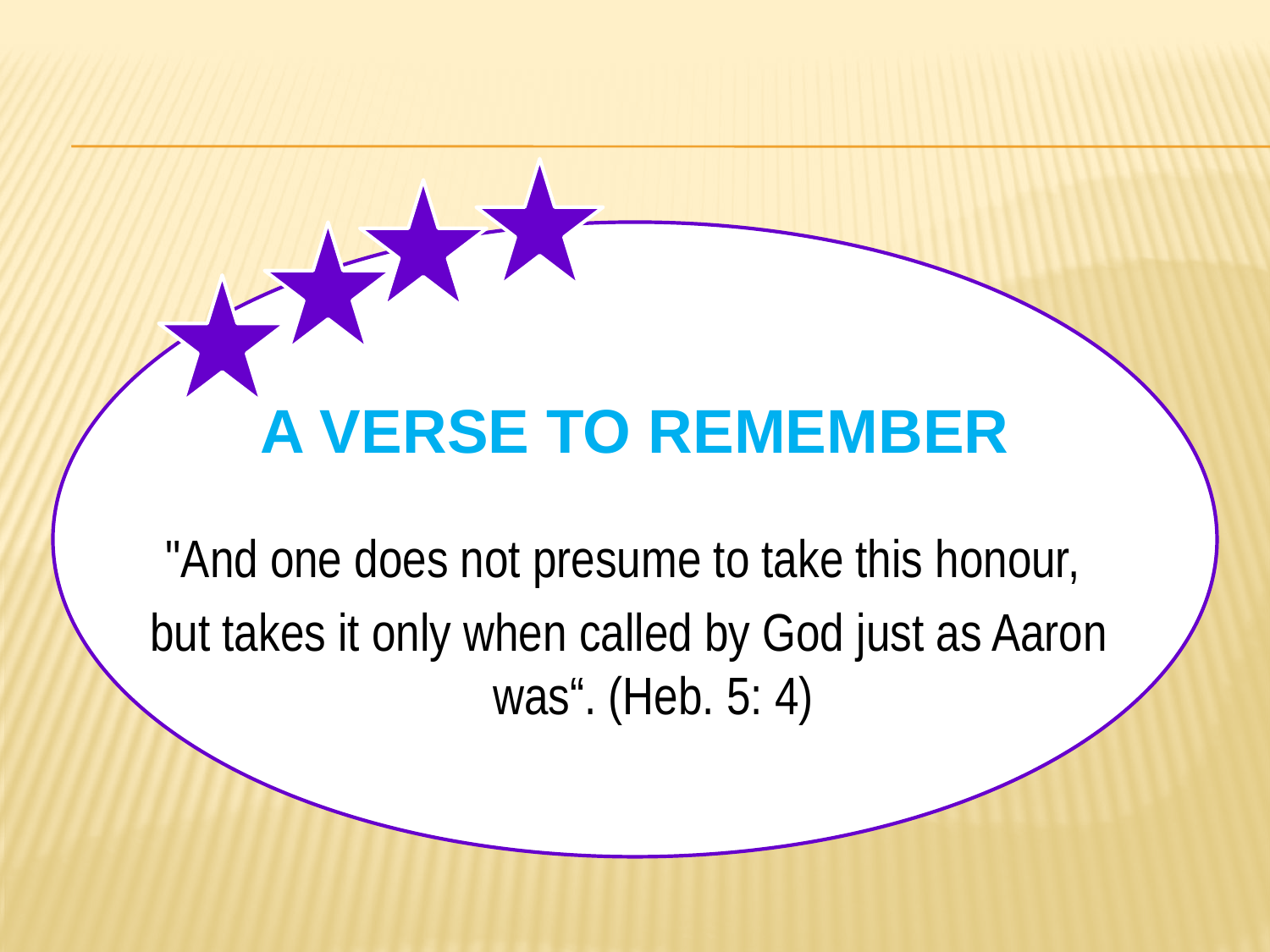

# A Verse to Remember
"And one does not presume to take this honour,
but takes it only when called by God just as Aaron was“. (Heb. 5: 4)